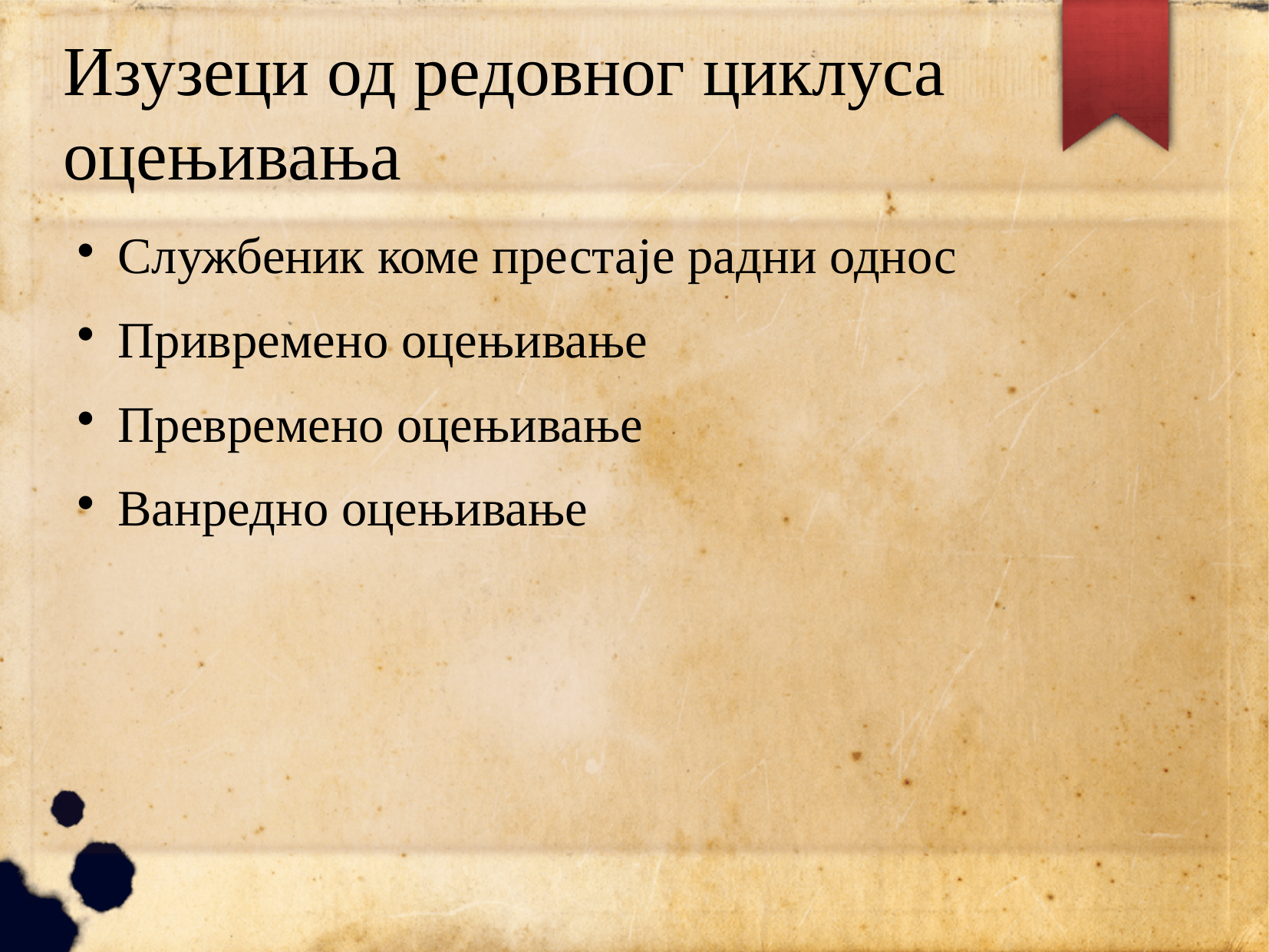

# Изузеци од редовног циклуса оцењивања
Службеник коме престаје радни однос
Привремено оцењивање
Превремено оцењивање
Ванредно оцењивање